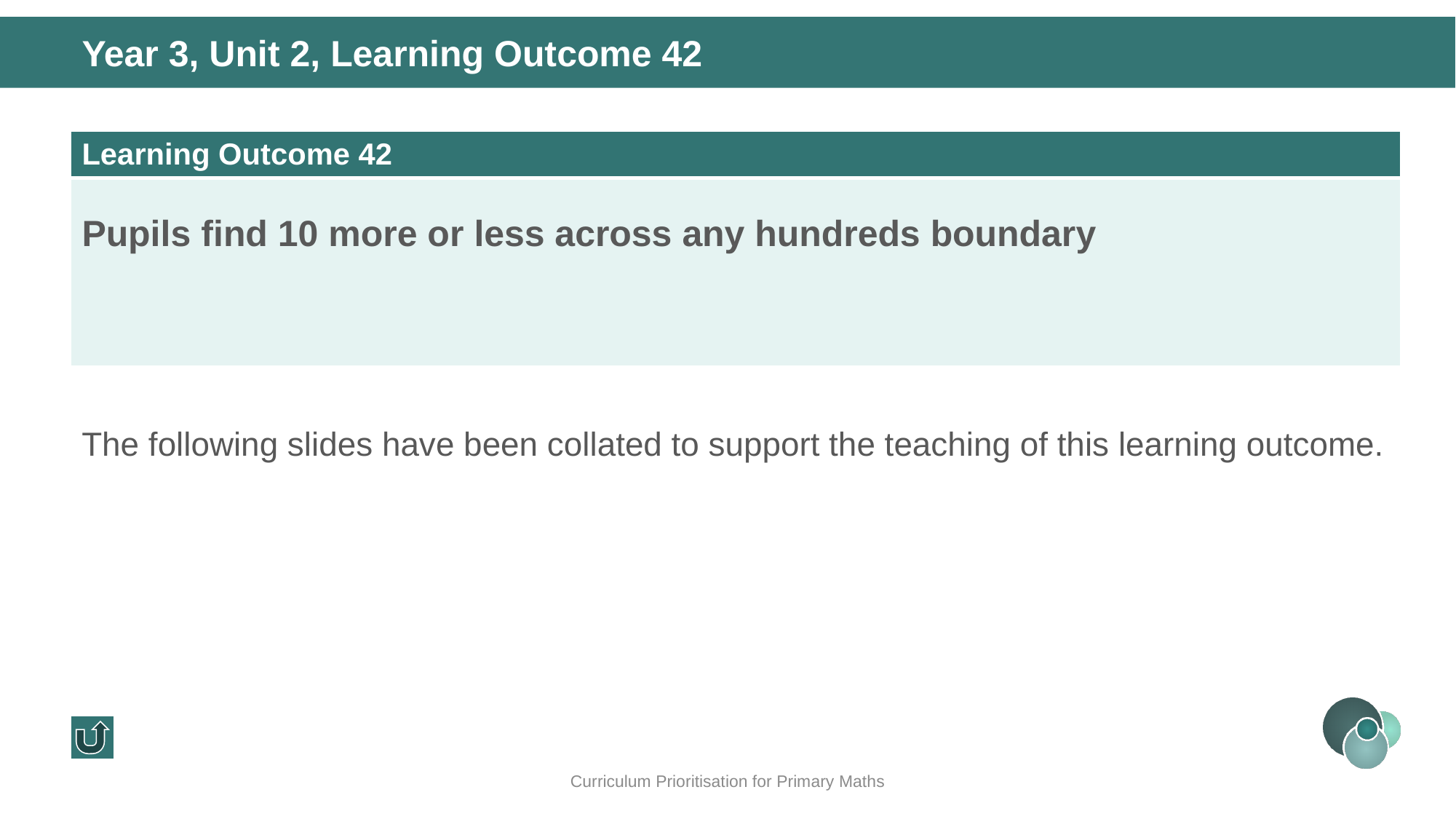

Year 3, Unit 2, Learning Outcome 42
| Learning Outcome 42 |
| --- |
| Pupils find 10 more or less across any hundreds boundary |
The following slides have been collated to support the teaching of this learning outcome.

Curriculum Prioritisation for Primary Maths